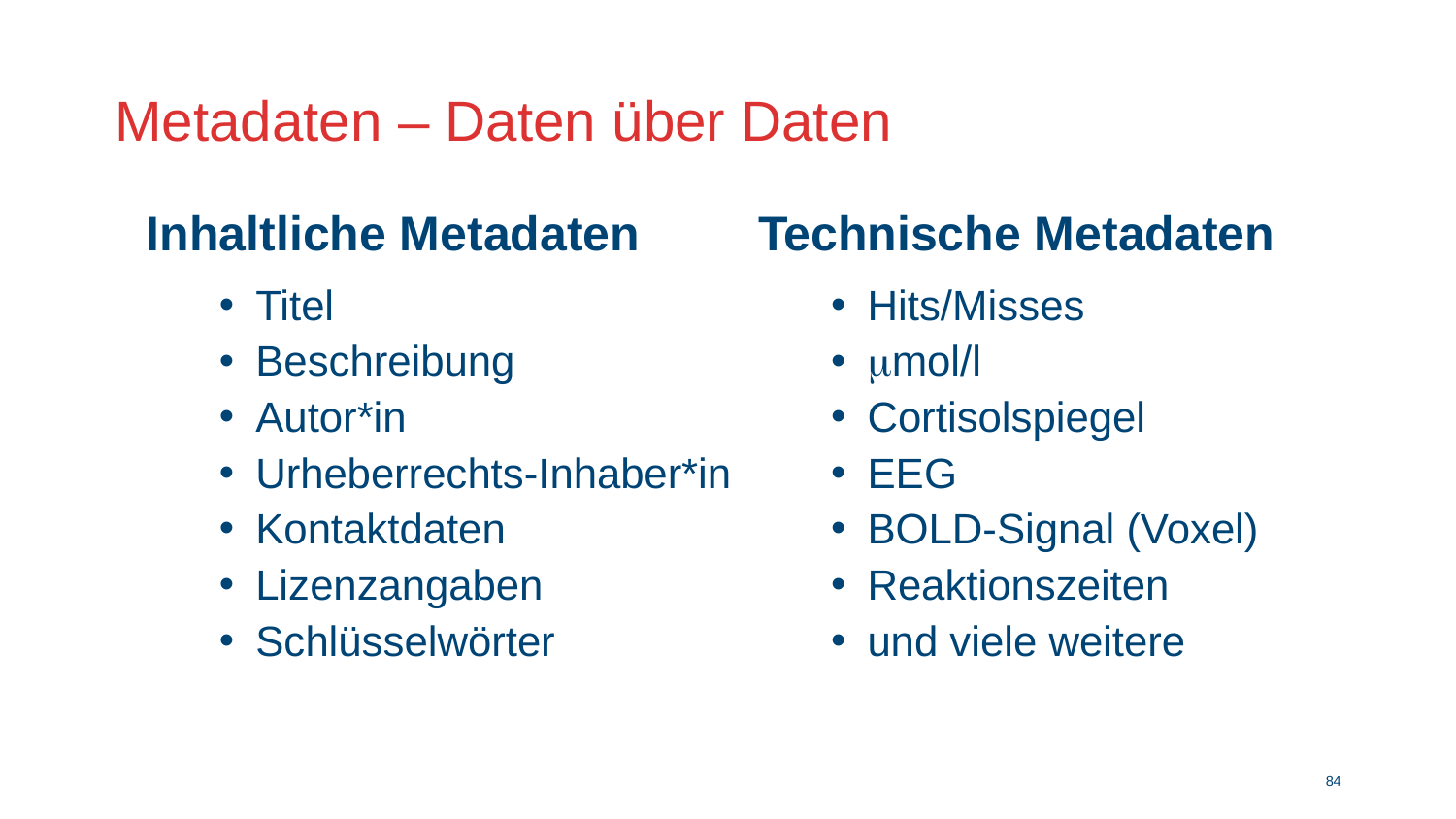

# Metadaten – Daten über Daten
Inhaltliche Metadaten
Titel
Beschreibung
Autor*in
Urheberrechts-Inhaber*in
Kontaktdaten
Lizenzangaben
Schlüsselwörter
Technische Metadaten
Hits/Misses
μmol/l
Cortisolspiegel
EEG
BOLD-Signal (Voxel)
Reaktionszeiten
und viele weitere
84